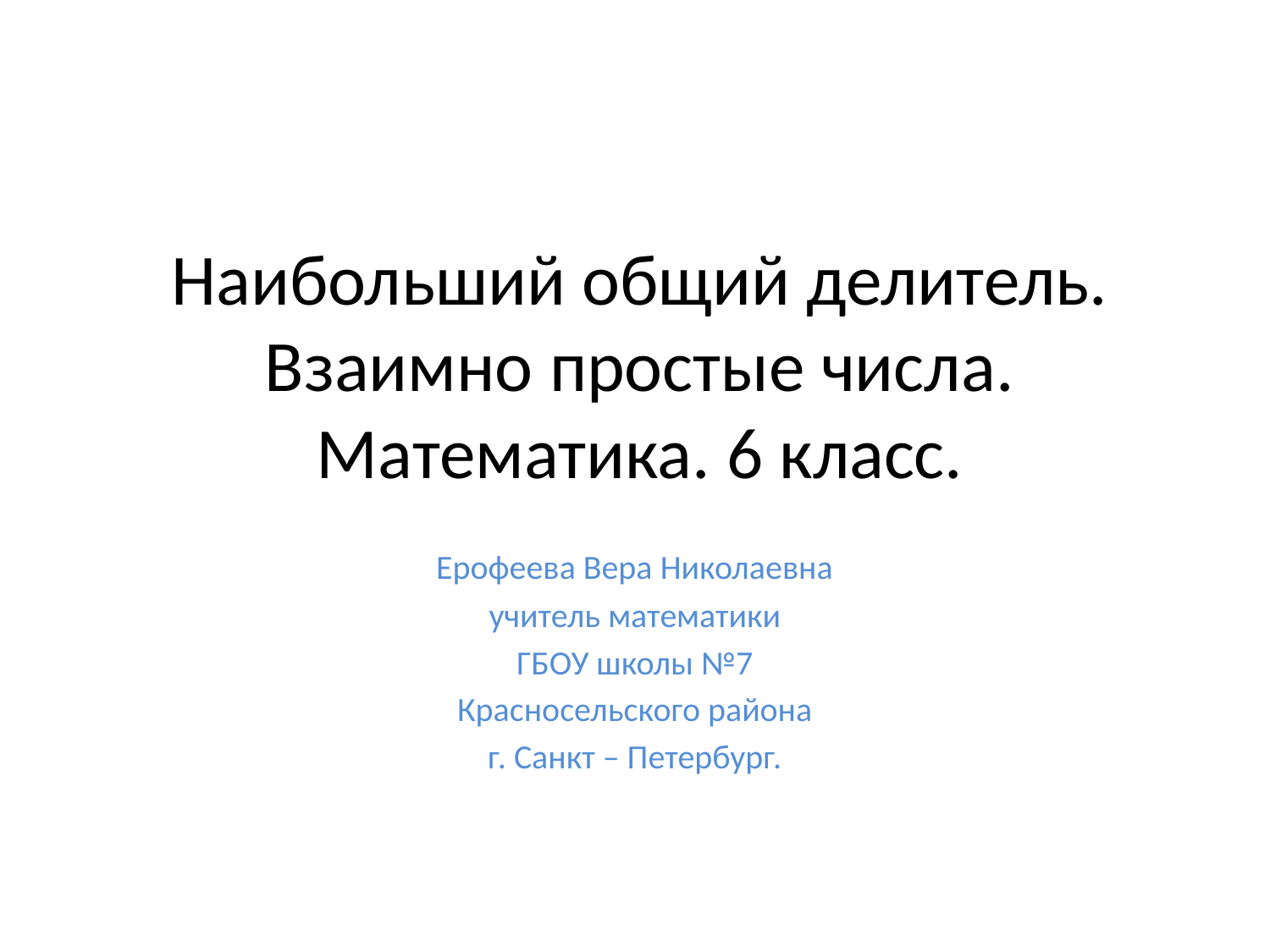

# Наибольший общий делитель. Взаимно простые числа. Математика. 6 класс.
Ерофеева Вера Николаевна
учитель математики
ГБОУ школы №7
Красносельского района
г. Санкт – Петербург.